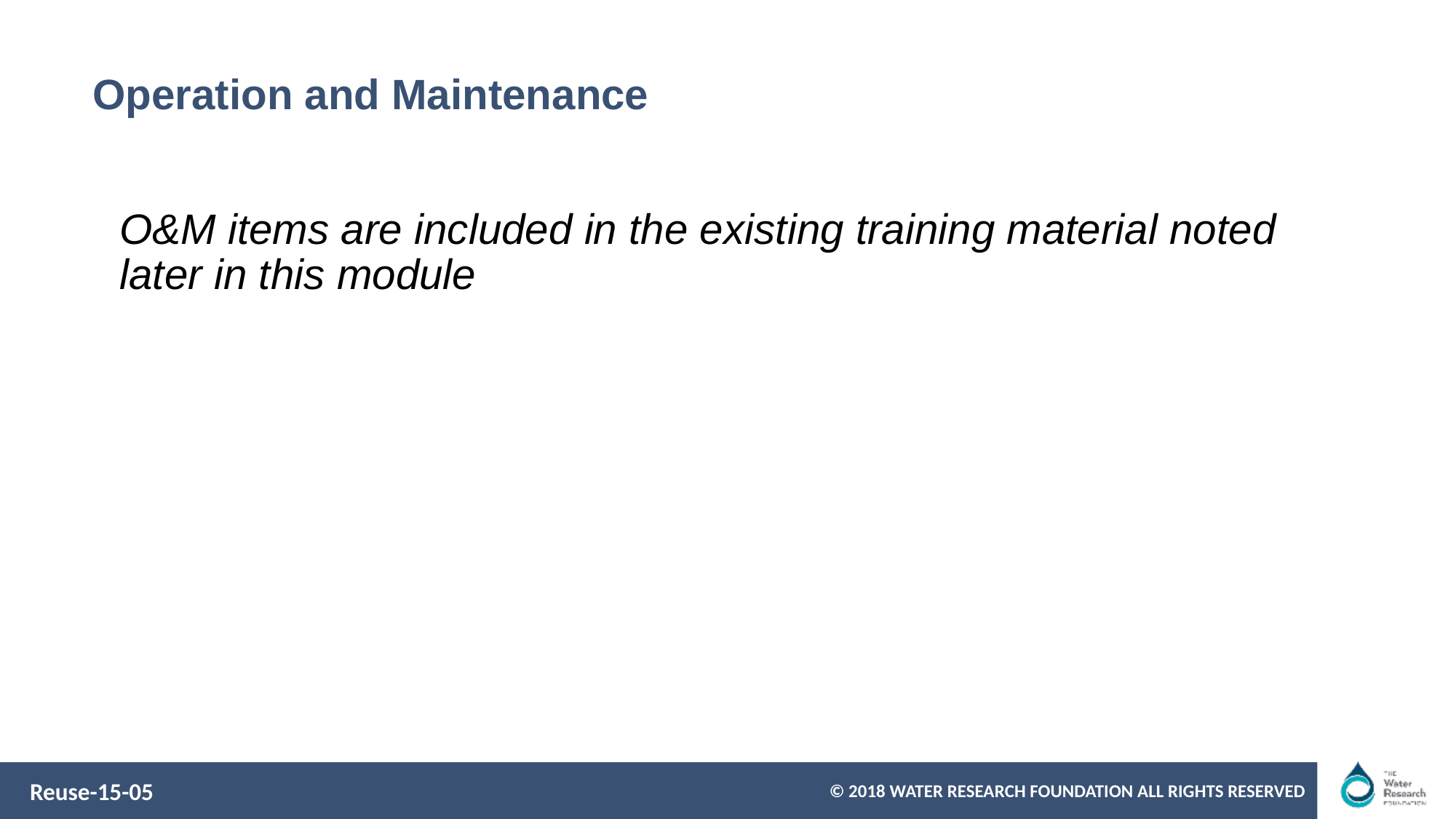

# Operation and Maintenance
O&M items are included in the existing training material noted later in this module